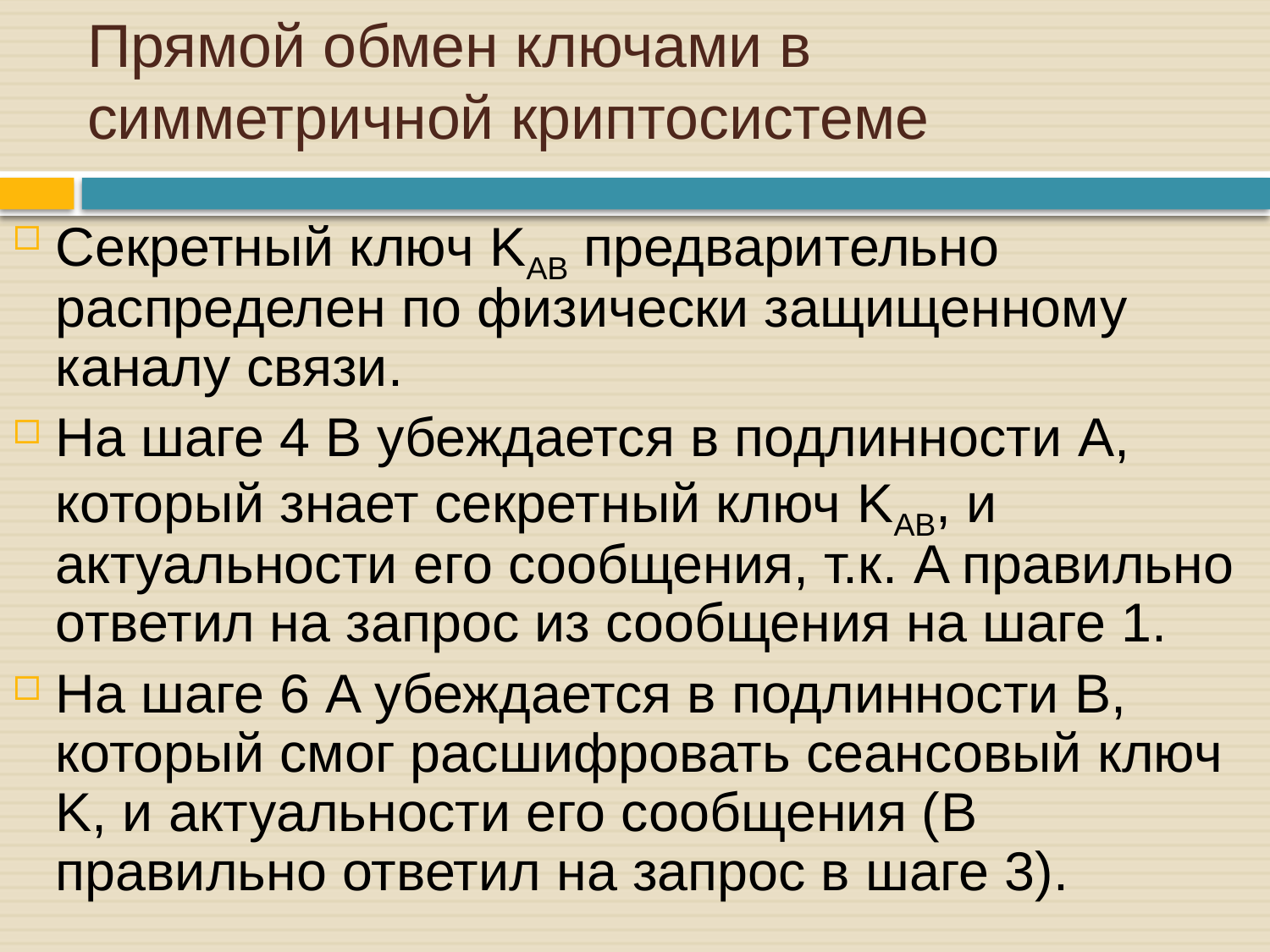

# Прямой обмен ключами в симметричной криптосистеме
Секретный ключ KAB предварительно распределен по физически защищенному каналу связи.
На шаге 4 B убеждается в подлинности A, который знает секретный ключ KAB, и актуальности его сообщения, т.к. A правильно ответил на запрос из сообщения на шаге 1.
На шаге 6 A убеждается в подлинности B, который смог расшифровать сеансовый ключ K, и актуальности его сообщения (B правильно ответил на запрос в шаге 3).